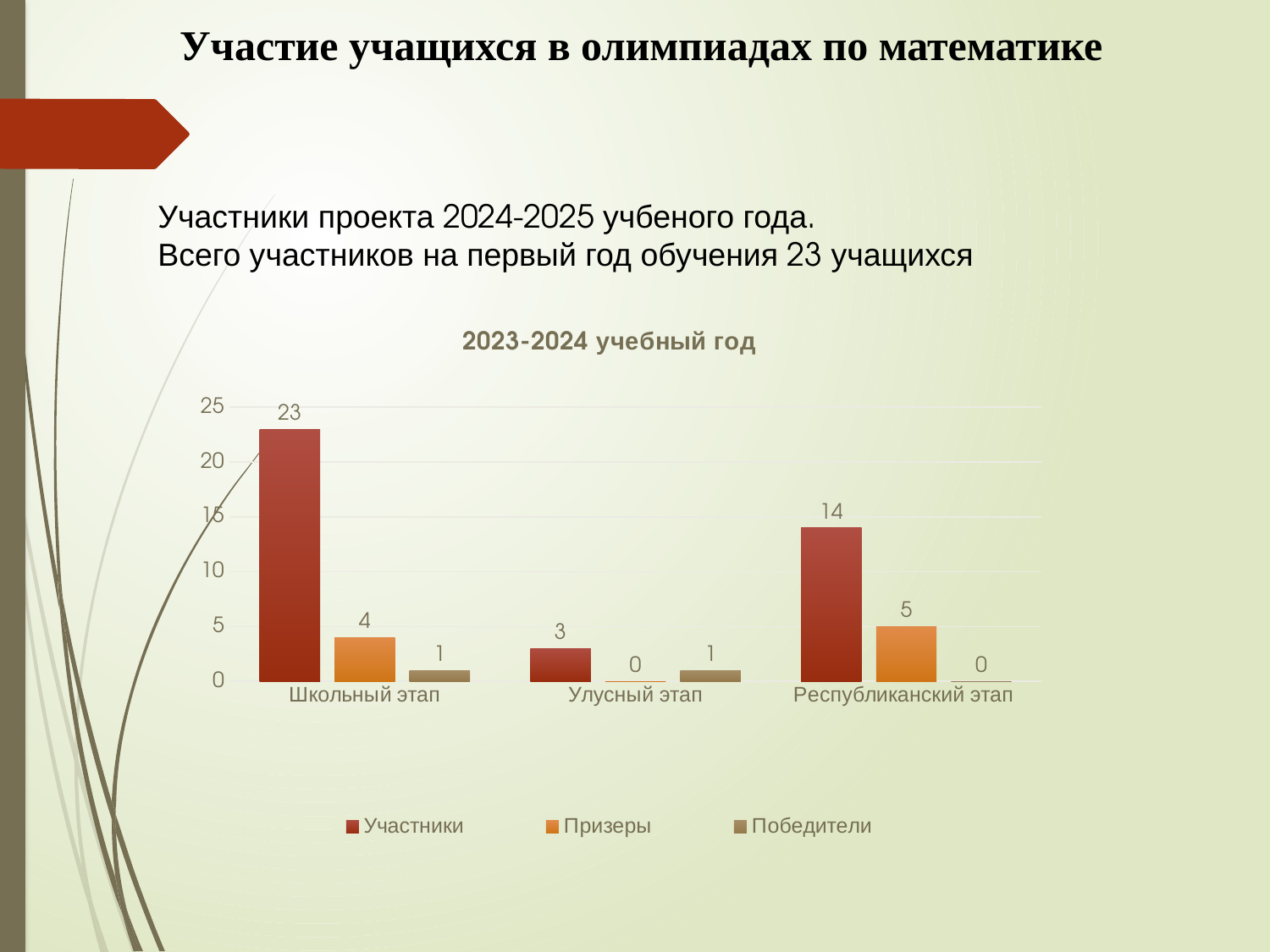

Участие учащихся в олимпиадах по математике
Участники проекта 2024-2025 учбеного года.
Всего участников на первый год обучения 23 учащихся

### Chart: 2023-2024 учебный год

| Category | Участники | Призеры | Победители |
|---|---|---|---|
| Школьный этап | 23.0 | 4.0 | 1.0 |
| Улусный этап | 3.0 | 0.0 | 1.0 |
| Республиканский этап  | 14.0 | 5.0 | 0.0 |